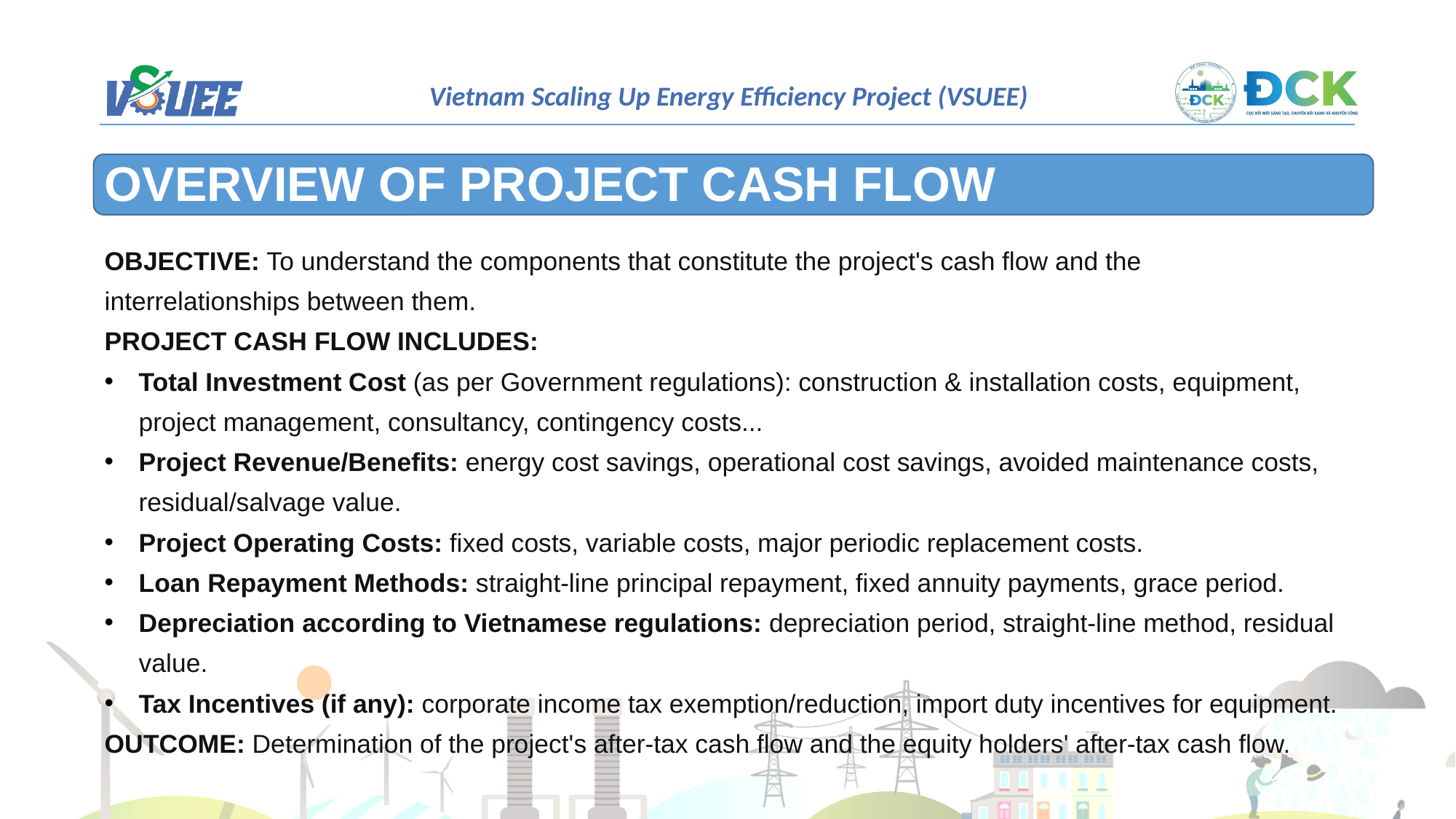

OVERVIEW OF PROJECT CASH FLOW IDENTIFICATION
OBJECTIVE: To understand the components that constitute the project's cash flow and the interrelationships between them.
PROJECT CASH FLOW INCLUDES:
Total Investment Cost (as per Government regulations): construction & installation costs, equipment, project management, consultancy, contingency costs...
Project Revenue/Benefits: energy cost savings, operational cost savings, avoided maintenance costs, residual/salvage value.
Project Operating Costs: fixed costs, variable costs, major periodic replacement costs.
Loan Repayment Methods: straight-line principal repayment, fixed annuity payments, grace period.
Depreciation according to Vietnamese regulations: depreciation period, straight-line method, residual value.
Tax Incentives (if any): corporate income tax exemption/reduction, import duty incentives for equipment.
OUTCOME: Determination of the project's after-tax cash flow and the equity holders' after-tax cash flow.